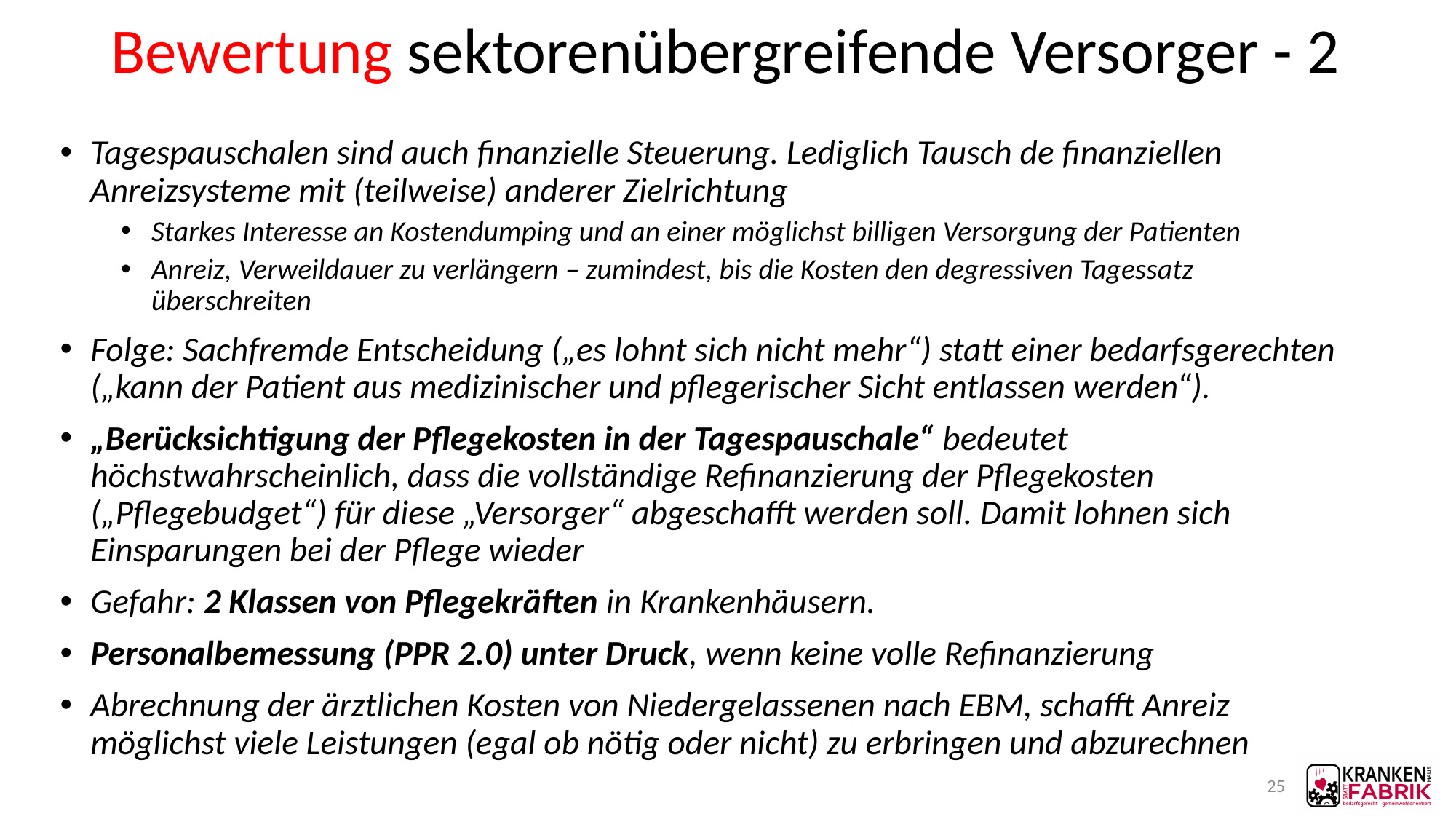

# Bewertung sektorenübergreifende Versorger - 2
Tagespauschalen sind auch finanzielle Steuerung. Lediglich Tausch de finanziellen Anreizsysteme mit (teilweise) anderer Zielrichtung
Starkes Interesse an Kostendumping und an einer möglichst billigen Versorgung der Patienten
Anreiz, Verweildauer zu verlängern – zumindest, bis die Kosten den degressiven Tagessatz überschreiten
Folge: Sachfremde Entscheidung („es lohnt sich nicht mehr“) statt einer bedarfsgerechten („kann der Patient aus medizinischer und pflegerischer Sicht entlassen werden“).
„Berücksichtigung der Pflegekosten in der Tagespauschale“ bedeutet höchstwahrscheinlich, dass die vollständige Refinanzierung der Pflegekosten („Pflegebudget“) für diese „Versorger“ abgeschafft werden soll. Damit lohnen sich Einsparungen bei der Pflege wieder
Gefahr: 2 Klassen von Pflegekräften in Krankenhäusern.
Personalbemessung (PPR 2.0) unter Druck, wenn keine volle Refinanzierung
Abrechnung der ärztlichen Kosten von Niedergelassenen nach EBM, schafft Anreiz möglichst viele Leistungen (egal ob nötig oder nicht) zu erbringen und abzurechnen

25